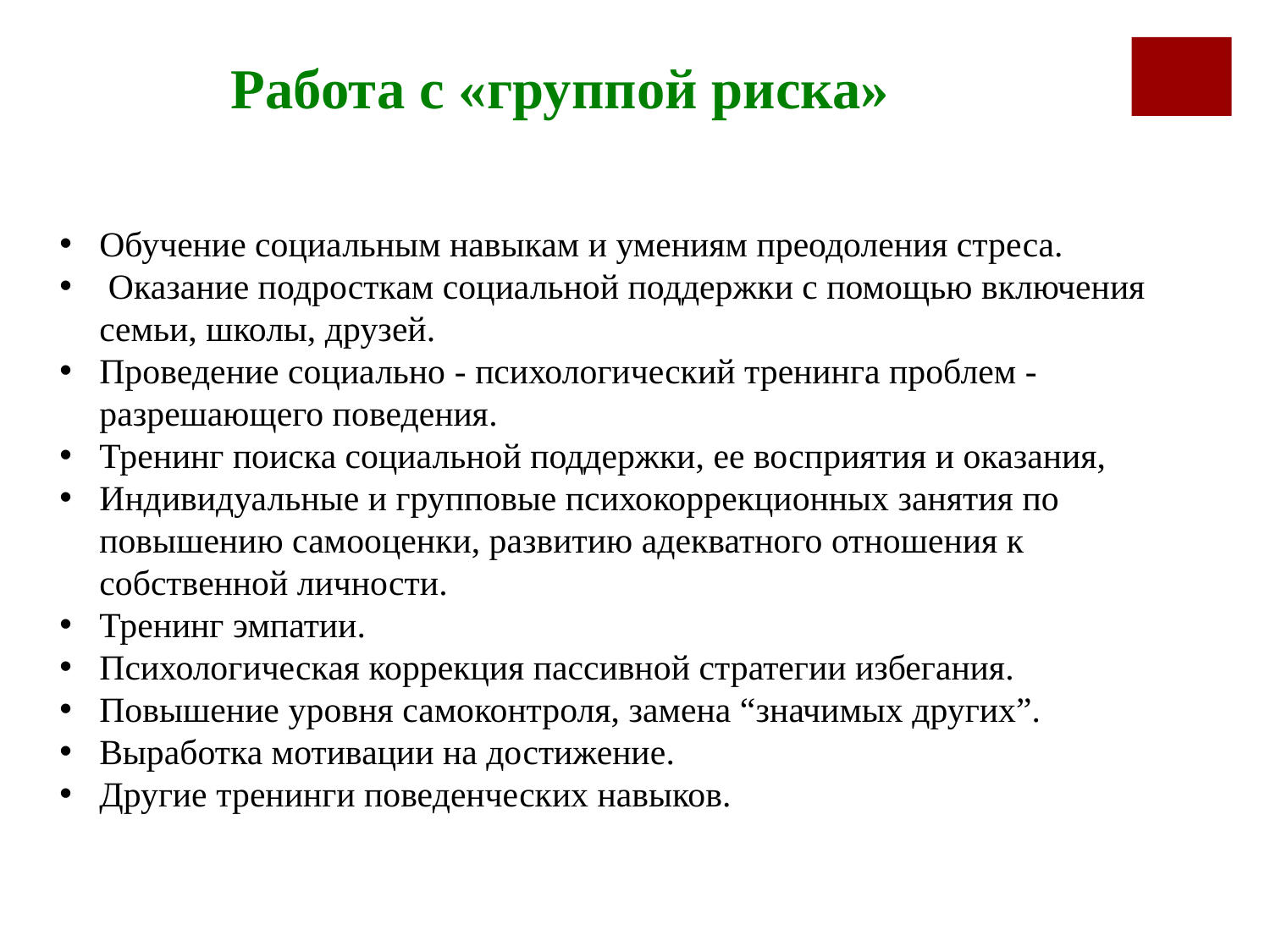

Работа с «группой риска»
Обучение социальным навыкам и умениям преодоления стреса.
 Оказание подросткам социальной поддержки с помощью включения семьи, школы, друзей.
Проведение социально - психологический тренинга проблем - разрешающего поведения.
Тренинг поиска социальной поддержки, ее восприятия и оказания,
Индивидуальные и групповые психокоррекционных занятия по повышению самооценки, развитию адекватного отношения к собственной личности.
Тренинг эмпатии.
Психологическая коррекция пассивной стратегии избегания.
Повышение уровня самоконтроля, замена “значимых других”.
Выработка мотивации на достижение.
Другие тренинги поведенческих навыков.